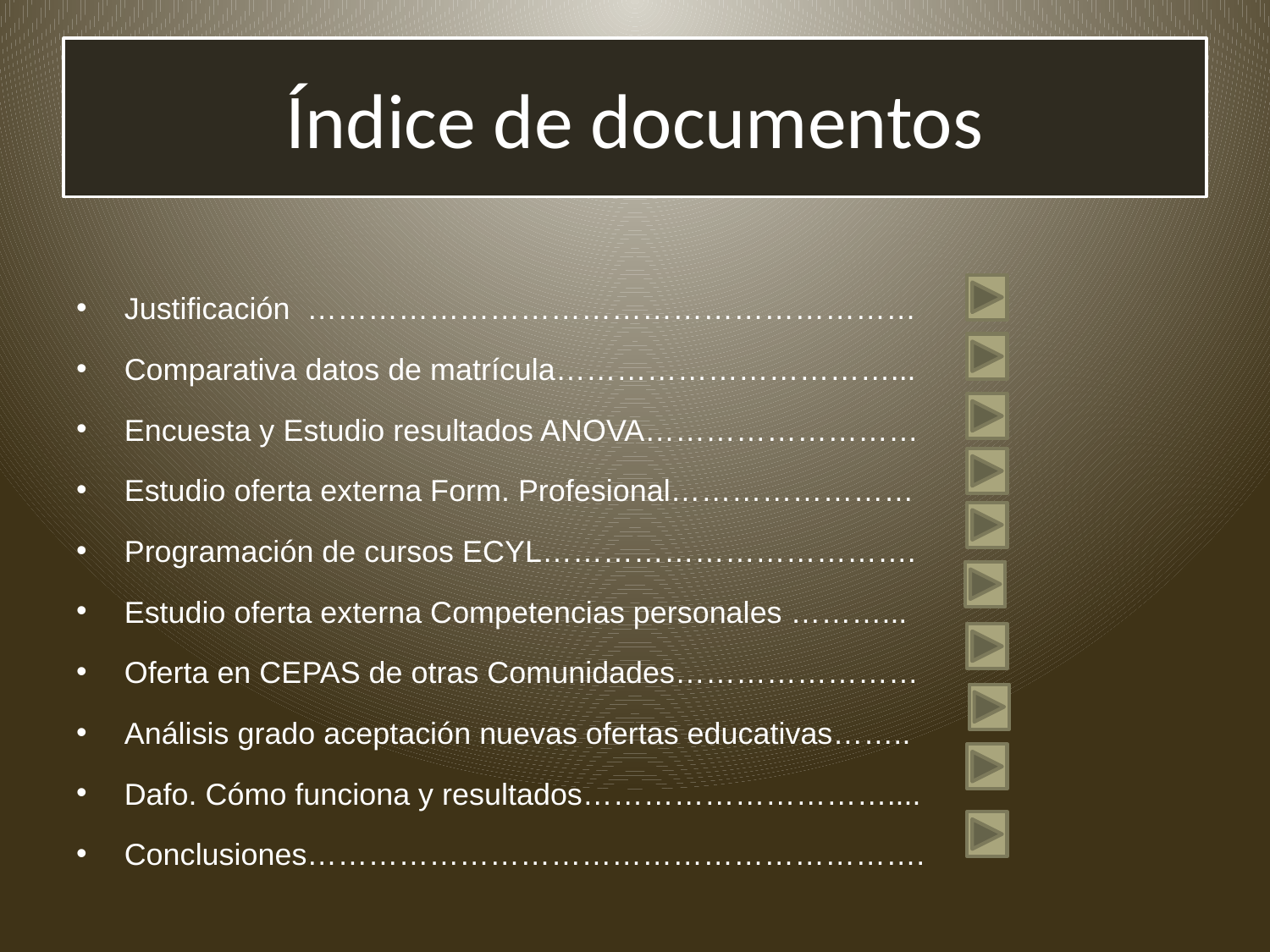

# Índice de documentos

Justificación  ……………………………………………………
Comparativa datos de matrícula……………………………...
Encuesta y Estudio resultados ANOVA………………………
Estudio oferta externa Form. Profesional……………………
Programación de cursos ECYL……………………………….
Estudio oferta externa Competencias personales ………...
Oferta en CEPAS de otras Comunidades……………………
Análisis grado aceptación nuevas ofertas educativas……..
Dafo. Cómo funciona y resultados…………………………....
Conclusiones…………………………………………………….